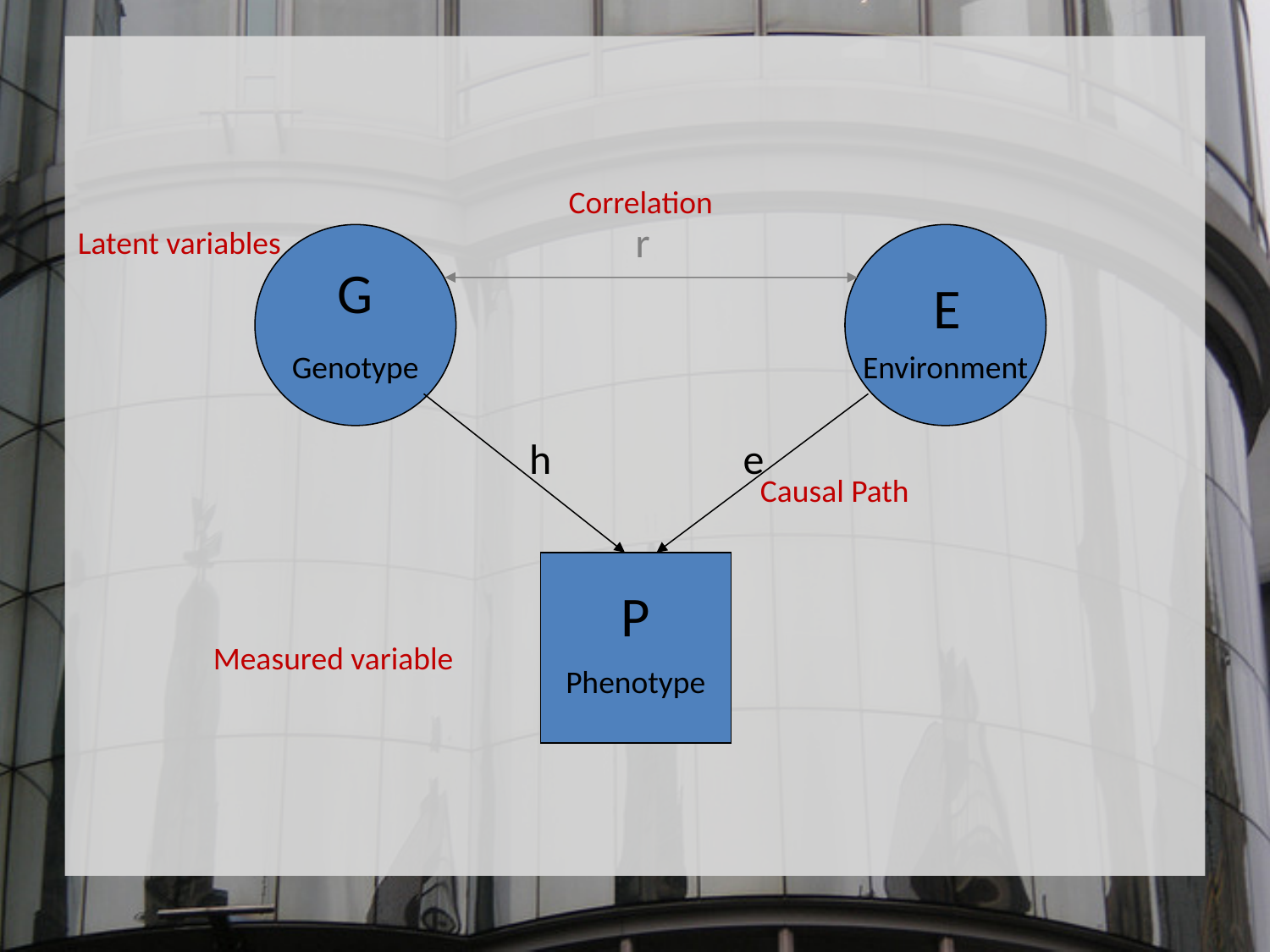

Correlation
r
Latent variables
G

E

Genotype
Environment

h
e
Causal Path
P

Measured variable
Phenotype